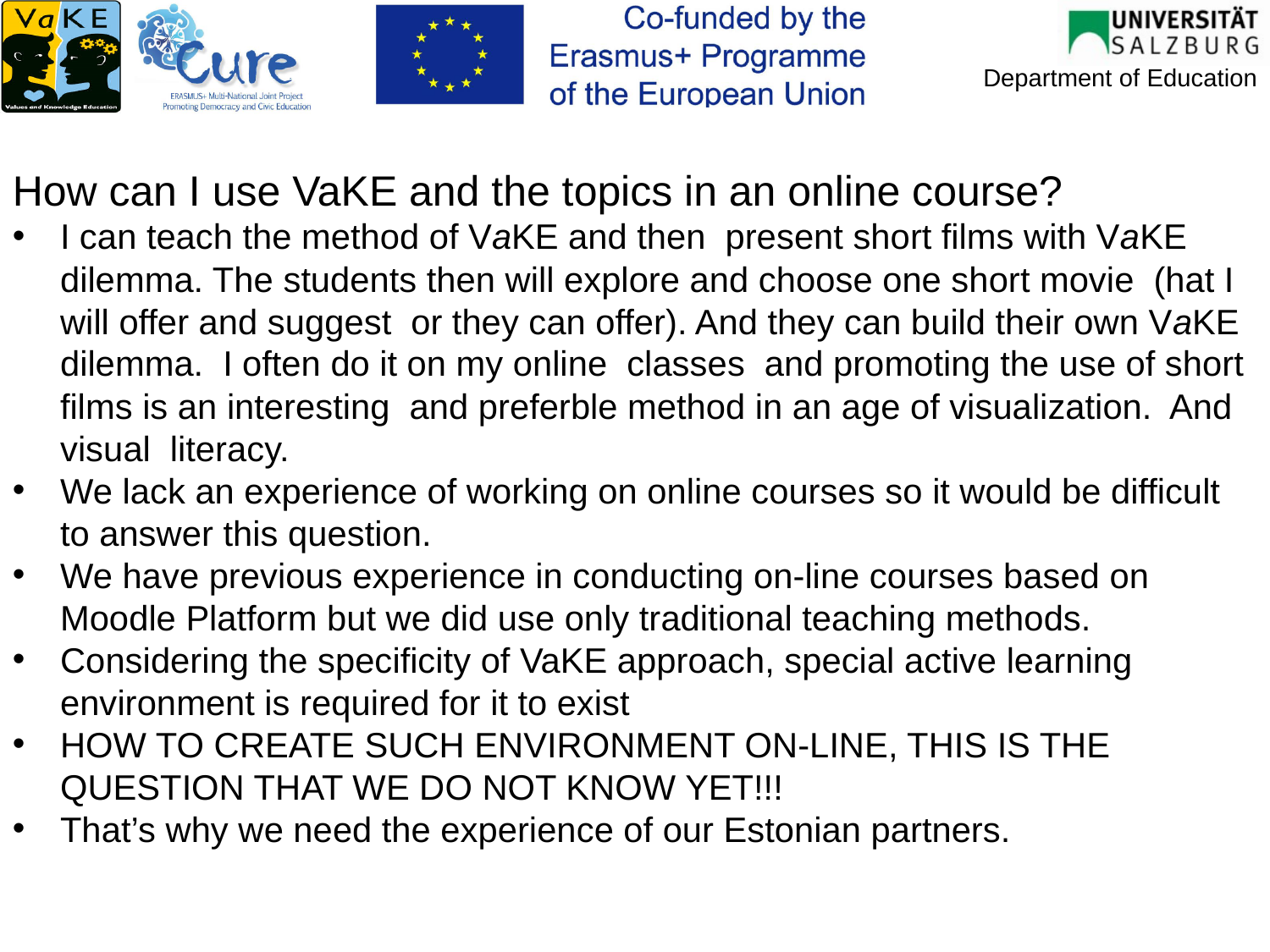

How can I use VaKE and the topics in an online course?
I can teach the method of VaKE and then  present short films with VaKE dilemma. The students then will explore and choose one short movie  (hat I will offer and suggest  or they can offer). And they can build their own VaKE dilemma.  I often do it on my online  classes  and promoting the use of short films is an interesting  and preferble method in an age of visualization.  And visual  literacy.
We lack an experience of working on online courses so it would be difficult to answer this question.
We have previous experience in conducting on-line courses based on Moodle Platform but we did use only traditional teaching methods.
Considering the specificity of VaKE approach, special active learning environment is required for it to exist
HOW TO CREATE SUCH ENVIRONMENT ON-LINE, THIS IS THE QUESTION THAT WE DO NOT KNOW YET!!!
That’s why we need the experience of our Estonian partners.